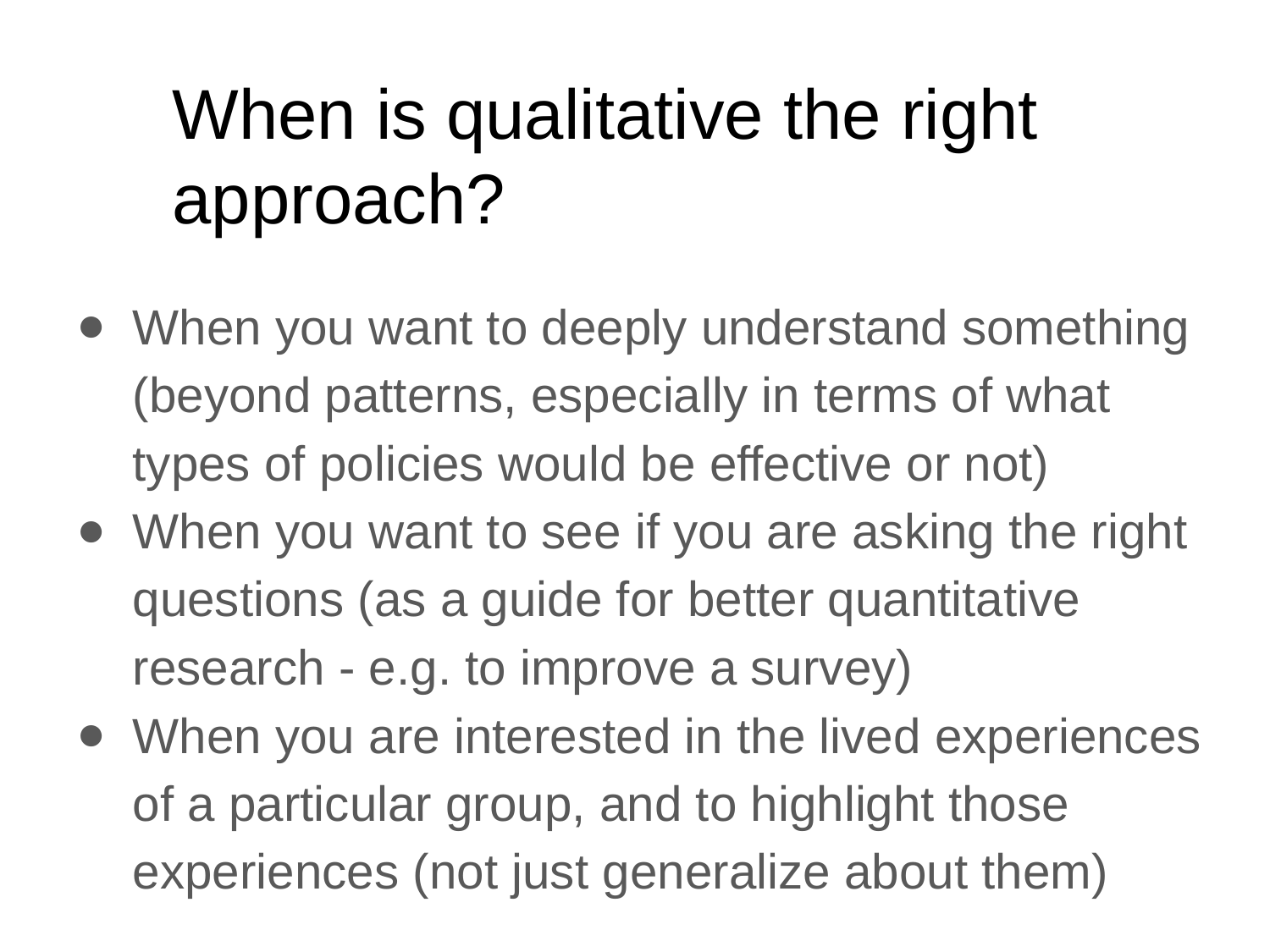

# When is qualitative the right approach?
When you want to deeply understand something (beyond patterns, especially in terms of what types of policies would be effective or not)
When you want to see if you are asking the right questions (as a guide for better quantitative research - e.g. to improve a survey)
When you are interested in the lived experiences of a particular group, and to highlight those experiences (not just generalize about them)